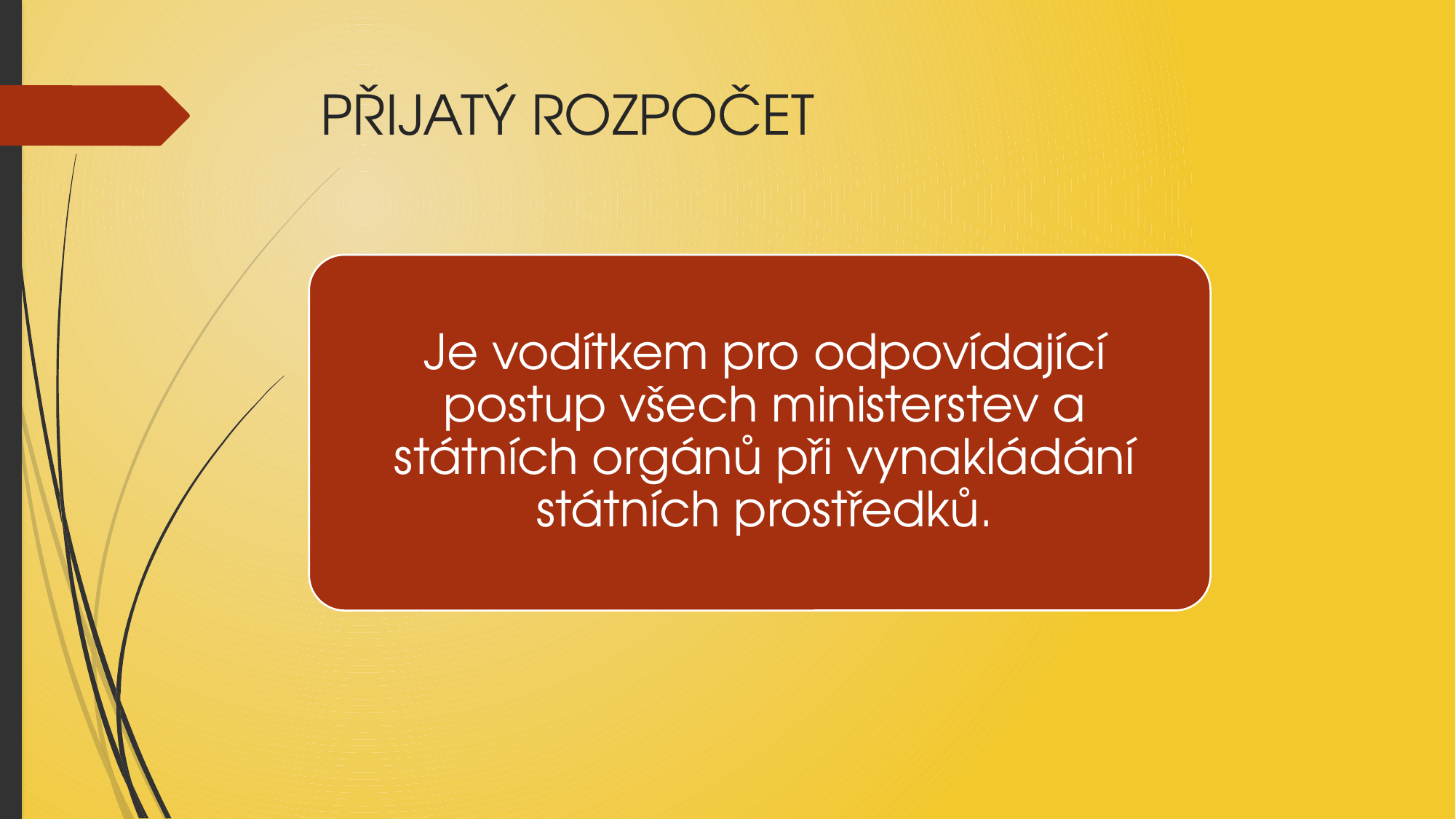

# PŘIJATÝ ROZPOČET
Je vodítkem pro odpovídající postup všech ministerstev a státních orgánů při vynakládání státních prostředků.